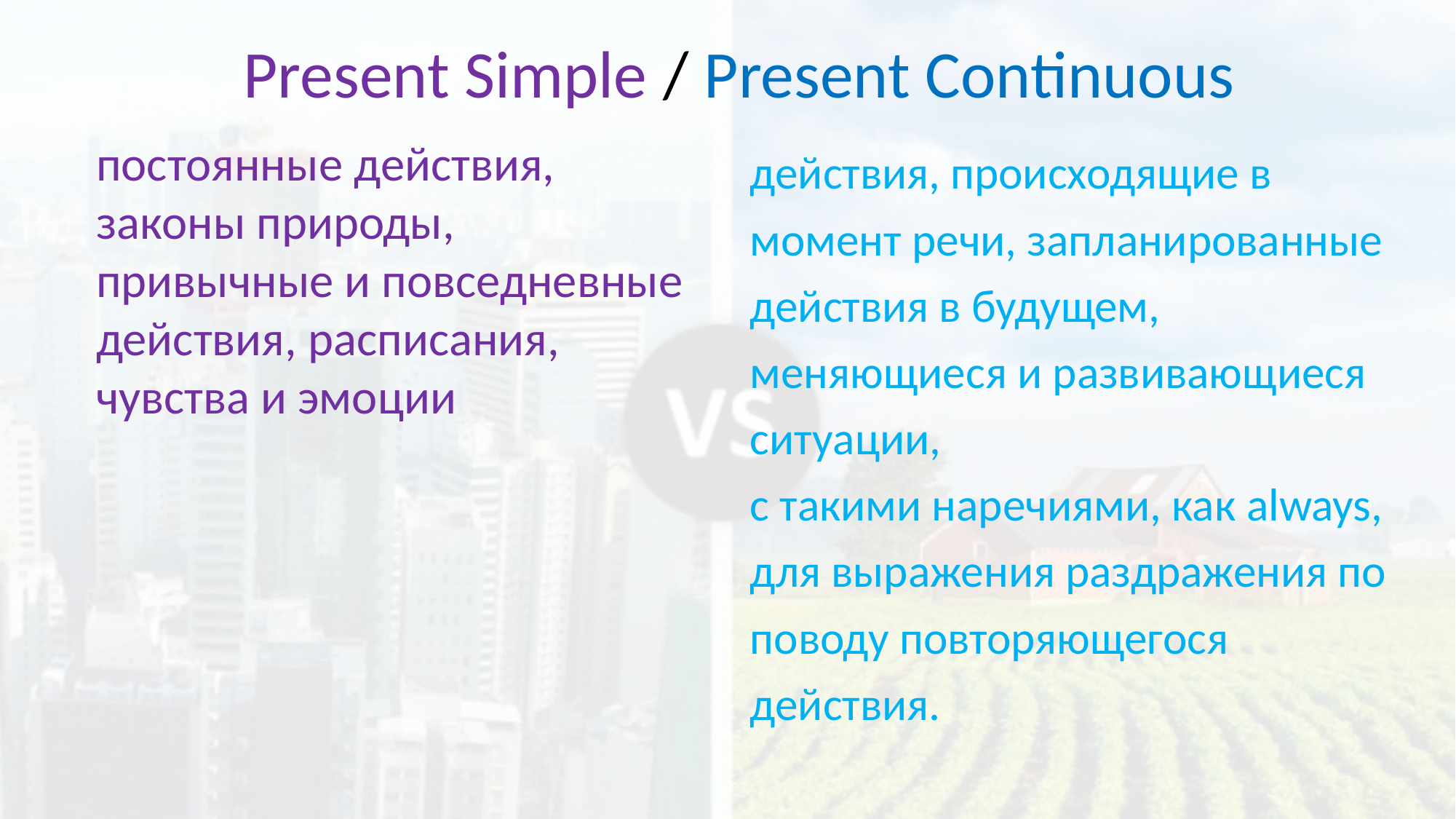

# Present Simple / Present Continuous
постоянные действия, законы природы, привычные и повседневные действия, расписания, чувства и эмоции

действия, происходящие в момент речи, запланированные действия в будущем,
меняющиеся и развивающиеся ситуации,
с такими наречиями, как always, для выражения раздражения по поводу повторяющегося действия.